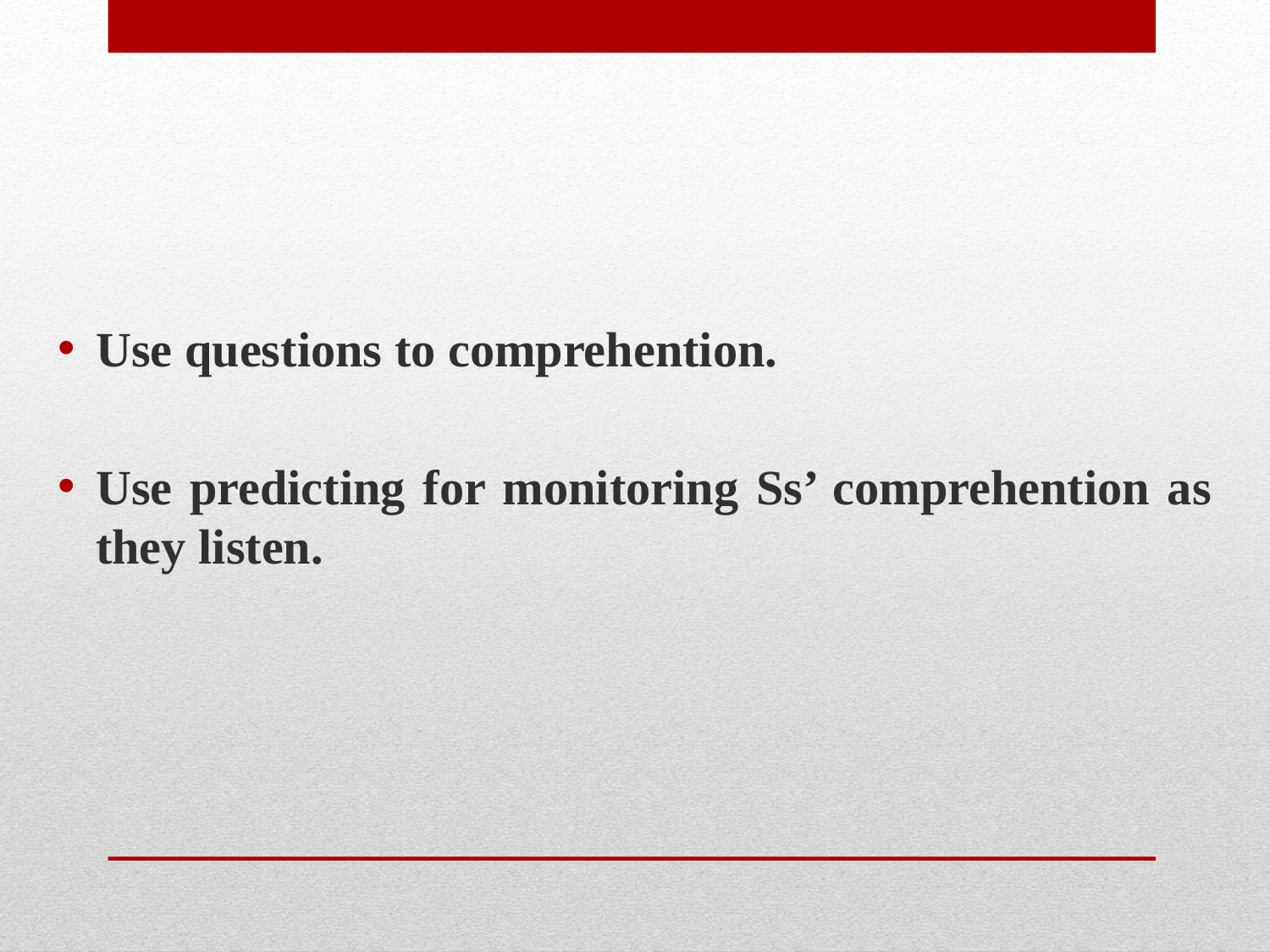

Use questions to comprehention.

Use predicting for monitoring Ss’ comprehention as they listen.